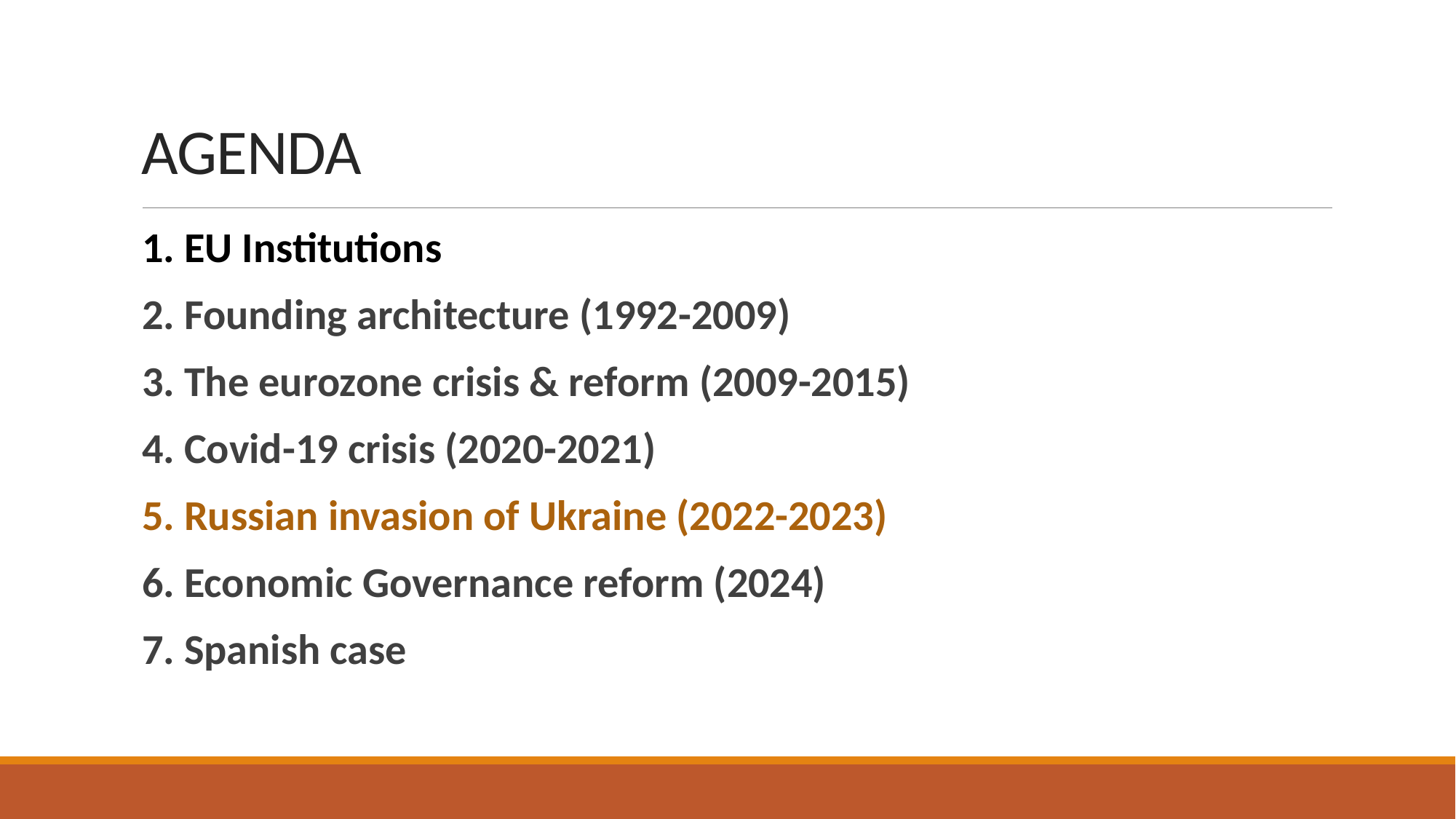

# AGENDA
1. EU Institutions
2. Founding architecture (1992-2009)
3. The eurozone crisis & reform (2009-2015)
4. Covid-19 crisis (2020-2021)
5. Russian invasion of Ukraine (2022-2023)
6. Economic Governance reform (2024)
7. Spanish case